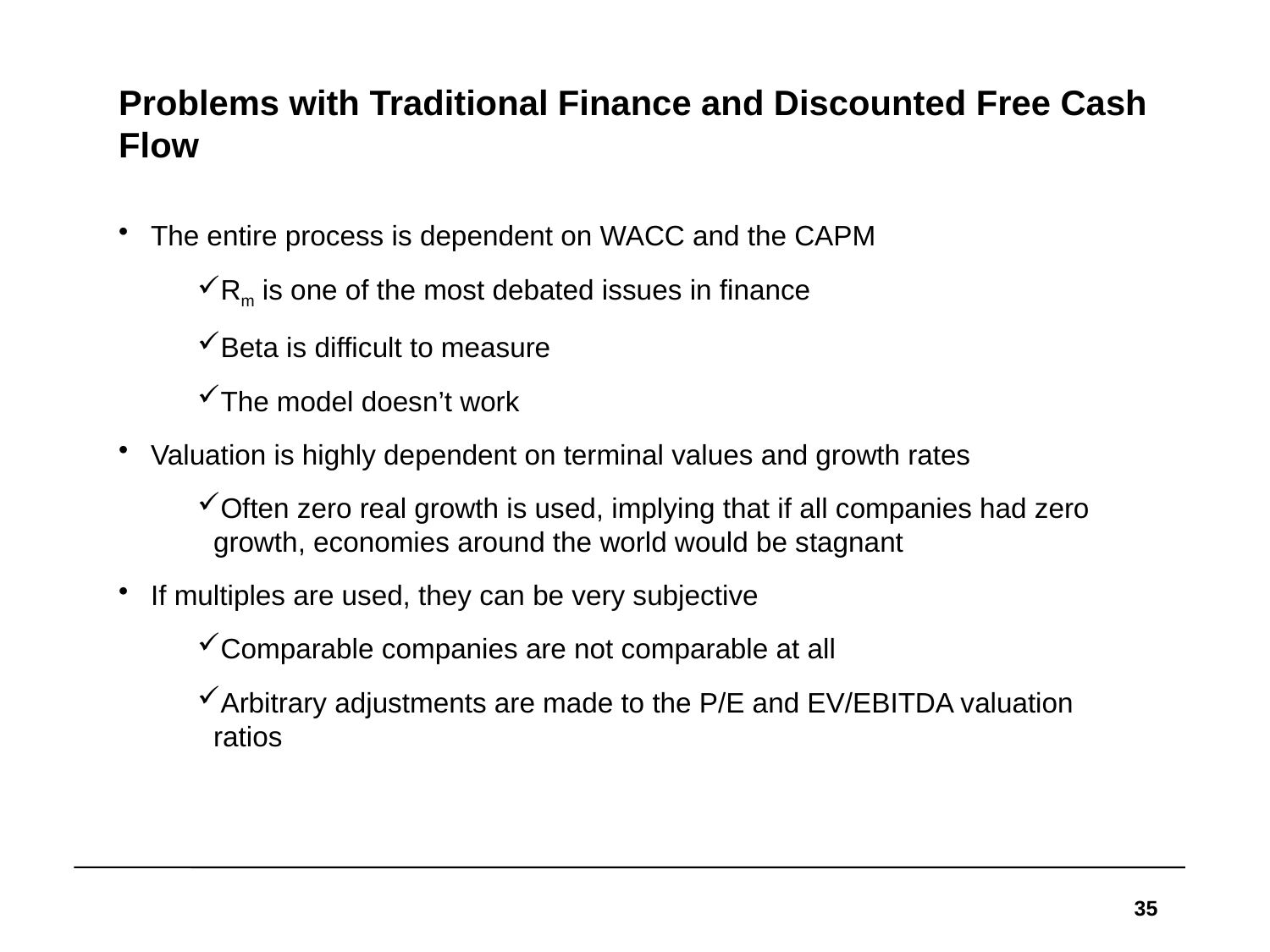

# Problems with Traditional Finance and Discounted Free Cash Flow
The entire process is dependent on WACC and the CAPM
Rm is one of the most debated issues in finance
Beta is difficult to measure
The model doesn’t work
Valuation is highly dependent on terminal values and growth rates
Often zero real growth is used, implying that if all companies had zero growth, economies around the world would be stagnant
If multiples are used, they can be very subjective
Comparable companies are not comparable at all
Arbitrary adjustments are made to the P/E and EV/EBITDA valuation ratios